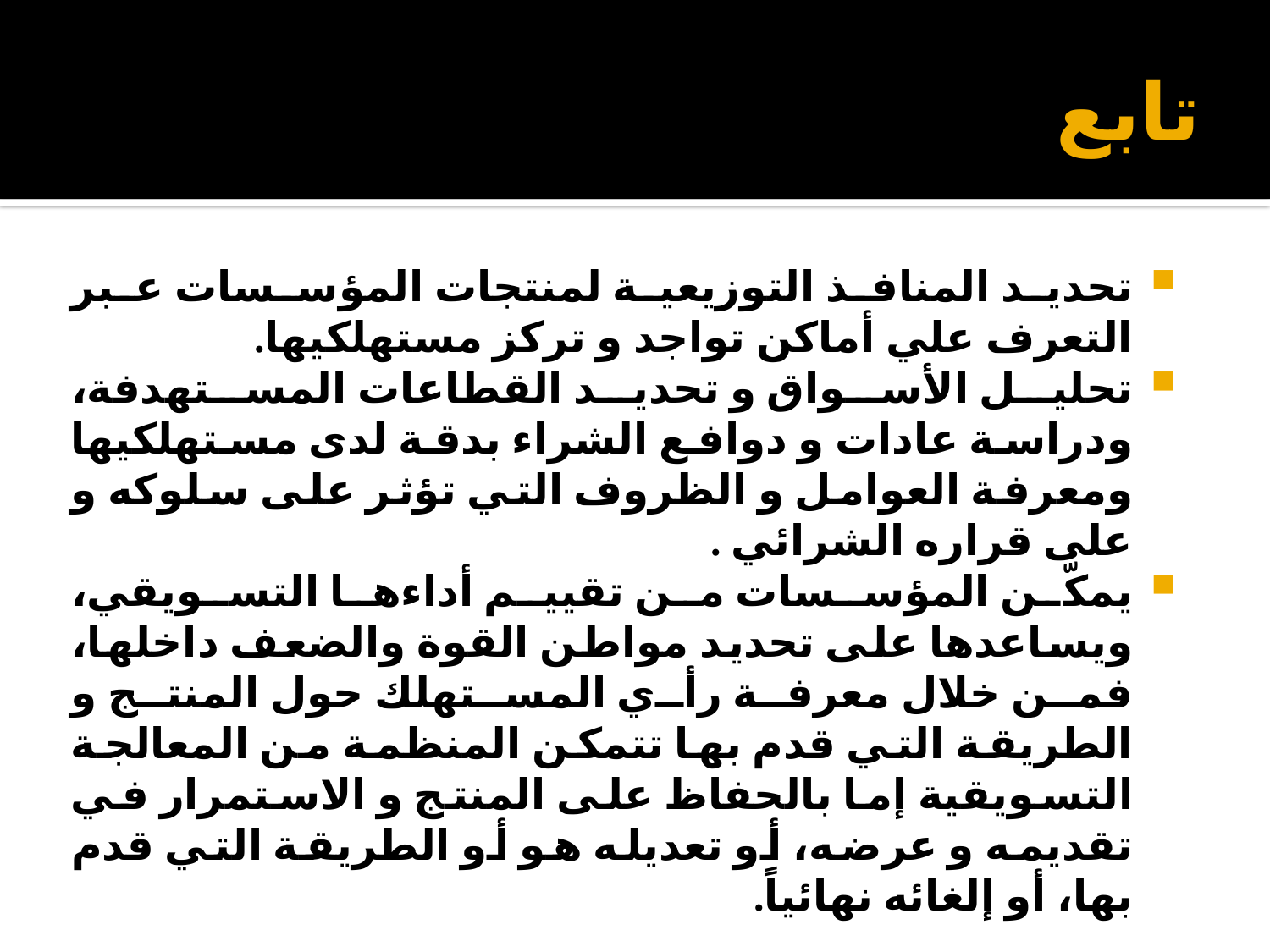

# تابع
تحديد المنافذ التوزيعية لمنتجات المؤسسات عبر التعرف علي أماكن تواجد و تركز مستهلكيها.
تحليل الأسواق و تحديد القطاعات المستهدفة، ودراسة عادات و دوافع الشراء بدقة لدى مستهلكيها ومعرفة العوامل و الظروف التي تؤثر على سلوكه و على قراره الشرائي .
يمكّن المؤسسات من تقييم أداءها التسويقي، ويساعدها على تحديد مواطن القوة والضعف داخلها، فمن خلال معرفة رأي المستهلك حول المنتج و الطريقة التي قدم بها تتمكن المنظمة من المعالجة التسويقية إما بالحفاظ على المنتج و الاستمرار في تقديمه و عرضه، أو تعديله هو أو الطريقة التي قدم بها، أو إلغائه نهائياً.